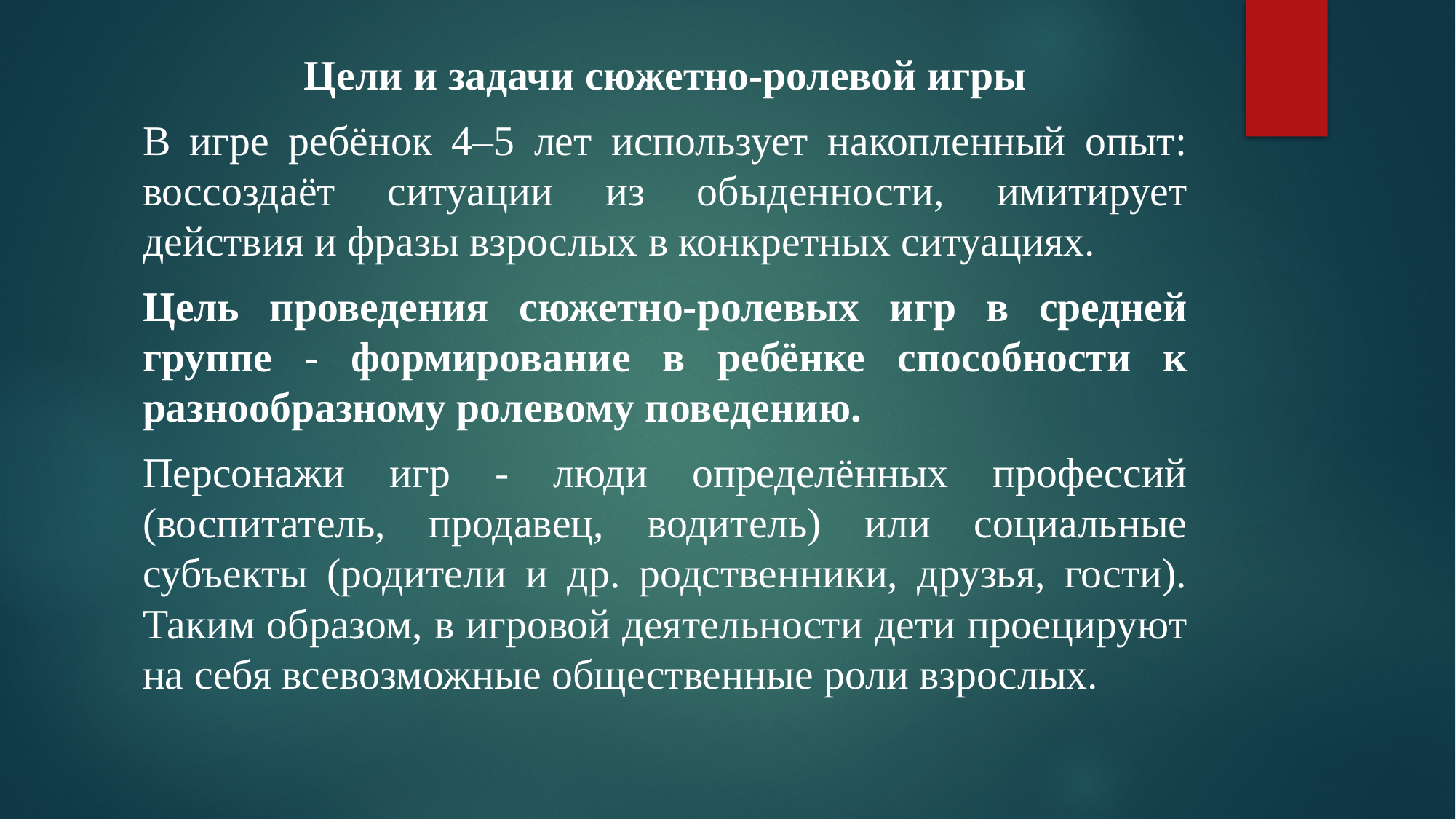

Цели и задачи сюжетно-ролевой игры
В игре ребёнок 4–5 лет использует накопленный опыт: воссоздаёт ситуации из обыденности, имитирует действия и фразы взрослых в конкретных ситуациях.
Цель проведения сюжетно-ролевых игр в средней группе - формирование в ребёнке способности к разнообразному ролевому поведению.
Персонажи игр - люди определённых профессий (воспитатель, продавец, водитель) или социальные субъекты (родители и др. родственники, друзья, гости). Таким образом, в игровой деятельности дети проецируют на себя всевозможные общественные роли взрослых.